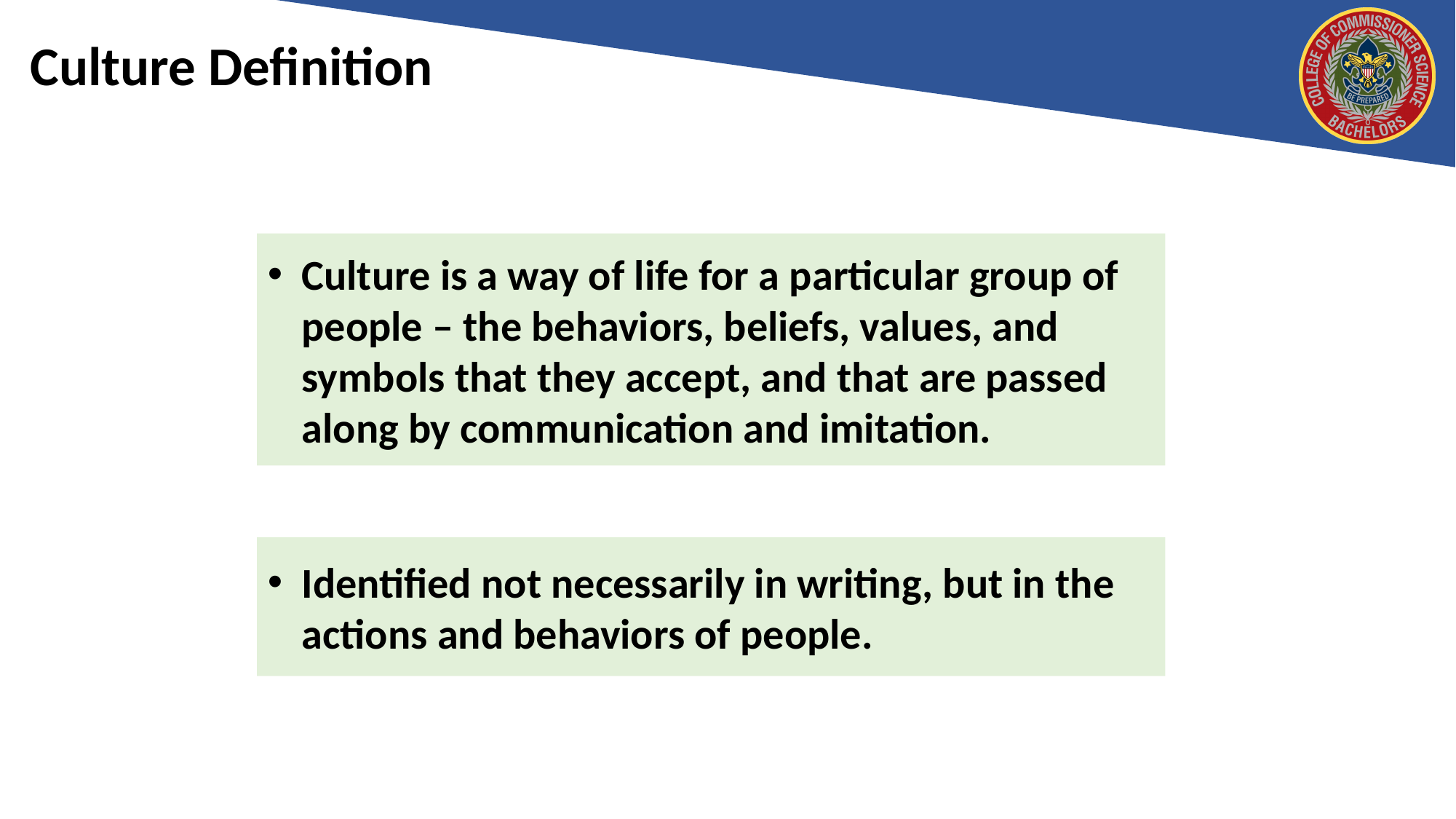

# Culture Definition
Culture is a way of life for a particular group of people – the behaviors, beliefs, values, and symbols that they accept, and that are passed along by communication and imitation.

Identified not necessarily in writing, but in the actions and behaviors of people.